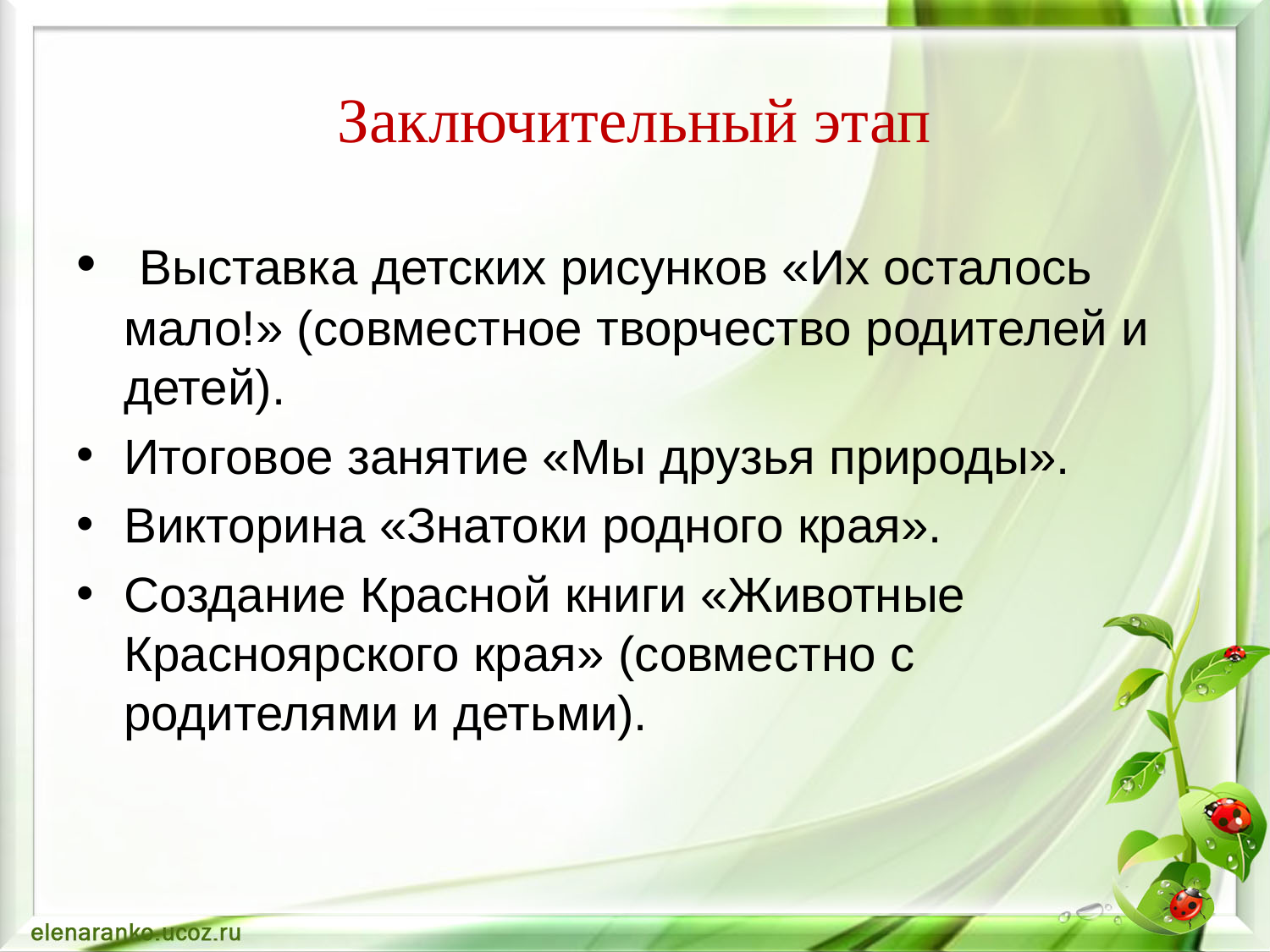

# Заключительный этап
 Выставка детских рисунков «Их осталось мало!» (совместное творчество родителей и детей).
Итоговое занятие «Мы друзья природы».
Викторина «Знатоки родного края».
Создание Красной книги «Животные Красноярского края» (совместно с родителями и детьми).